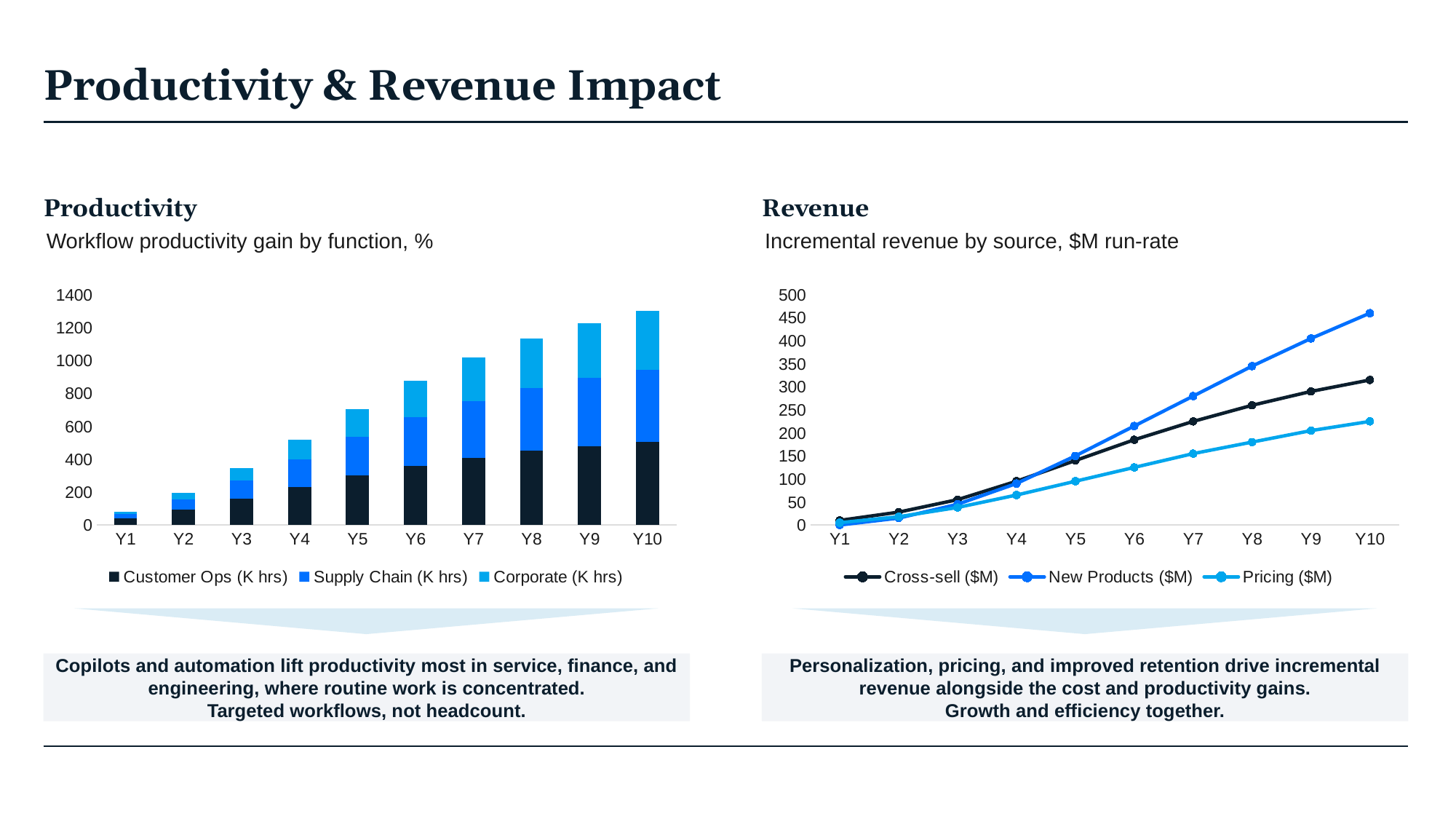

# Productivity & Revenue Impact
Productivity
Workflow productivity gain by function, %
Revenue
Incremental revenue by source, $M run-rate

### Chart

| Category | Customer Ops (K hrs) | Supply Chain (K hrs) | Corporate (K hrs) |
|---|---|---|---|
| Y1 | 40.0 | 25.0 | 15.0 |
| Y2 | 95.0 | 60.0 | 40.0 |
| Y3 | 160.0 | 110.0 | 75.0 |
| Y4 | 230.0 | 170.0 | 120.0 |
| Y5 | 300.0 | 235.0 | 170.0 |
| Y6 | 360.0 | 295.0 | 220.0 |
| Y7 | 410.0 | 345.0 | 265.0 |
| Y8 | 450.0 | 385.0 | 300.0 |
| Y9 | 480.0 | 415.0 | 330.0 |
| Y10 | 505.0 | 440.0 | 355.0 |

### Chart

| Category | Cross-sell ($M) | New Products ($M) | Pricing ($M) |
|---|---|---|---|
| Y1 | 10.0 | 0.0 | 5.0 |
| Y2 | 28.0 | 15.0 | 18.0 |
| Y3 | 55.0 | 45.0 | 38.0 |
| Y4 | 95.0 | 90.0 | 65.0 |
| Y5 | 140.0 | 150.0 | 95.0 |
| Y6 | 185.0 | 215.0 | 125.0 |
| Y7 | 225.0 | 280.0 | 155.0 |
| Y8 | 260.0 | 345.0 | 180.0 |
| Y9 | 290.0 | 405.0 | 205.0 |
| Y10 | 315.0 | 460.0 | 225.0 |

Copilots and automation lift productivity most in service, finance, and engineering, where routine work is concentrated.
Targeted workflows, not headcount.
Personalization, pricing, and improved retention drive incremental revenue alongside the cost and productivity gains.
Growth and efficiency together.